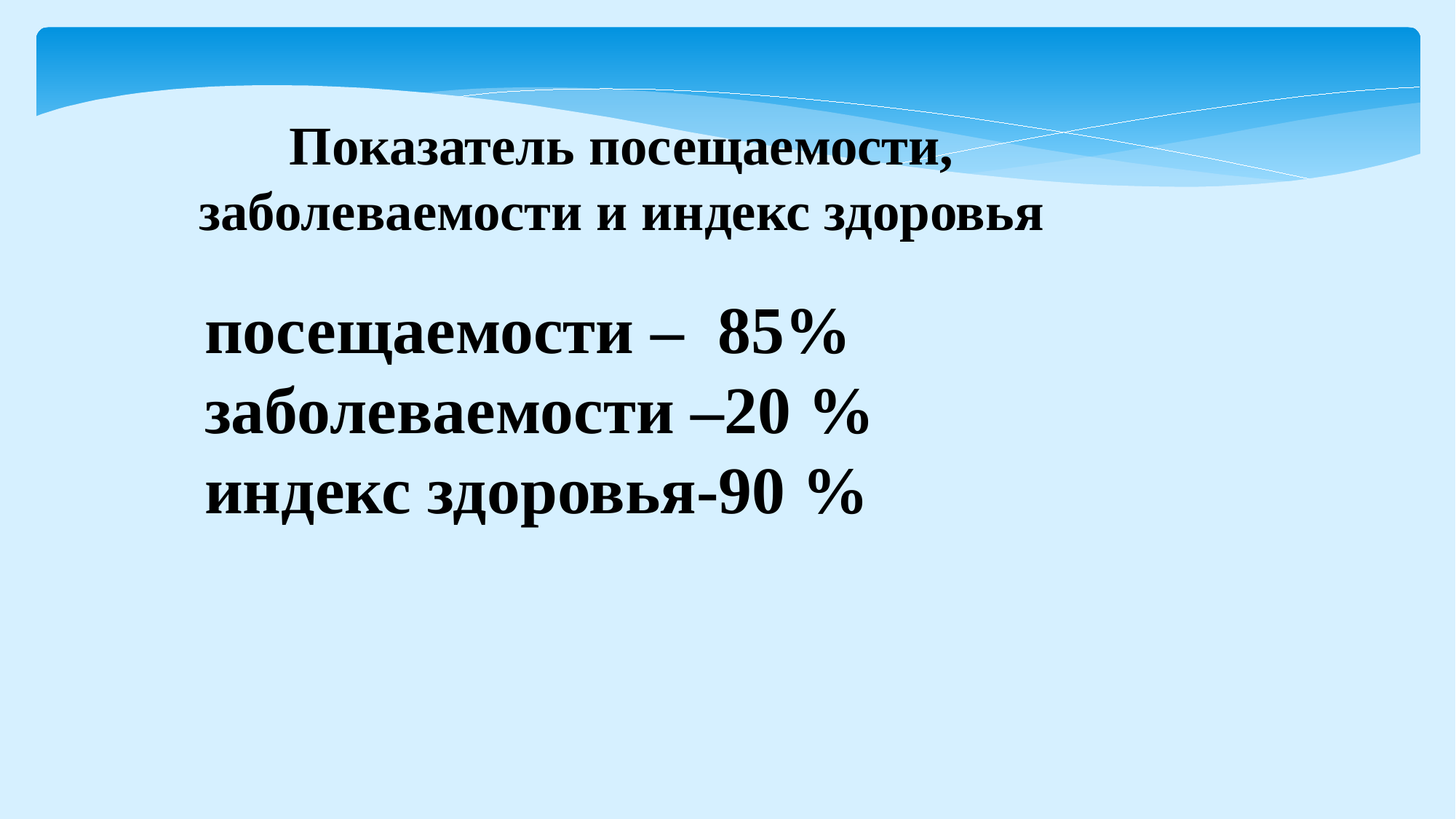

Показатель посещаемости,
заболеваемости и индекс здоровья
посещаемости –  85%
заболеваемости –20 %
индекс здоровья-90 %